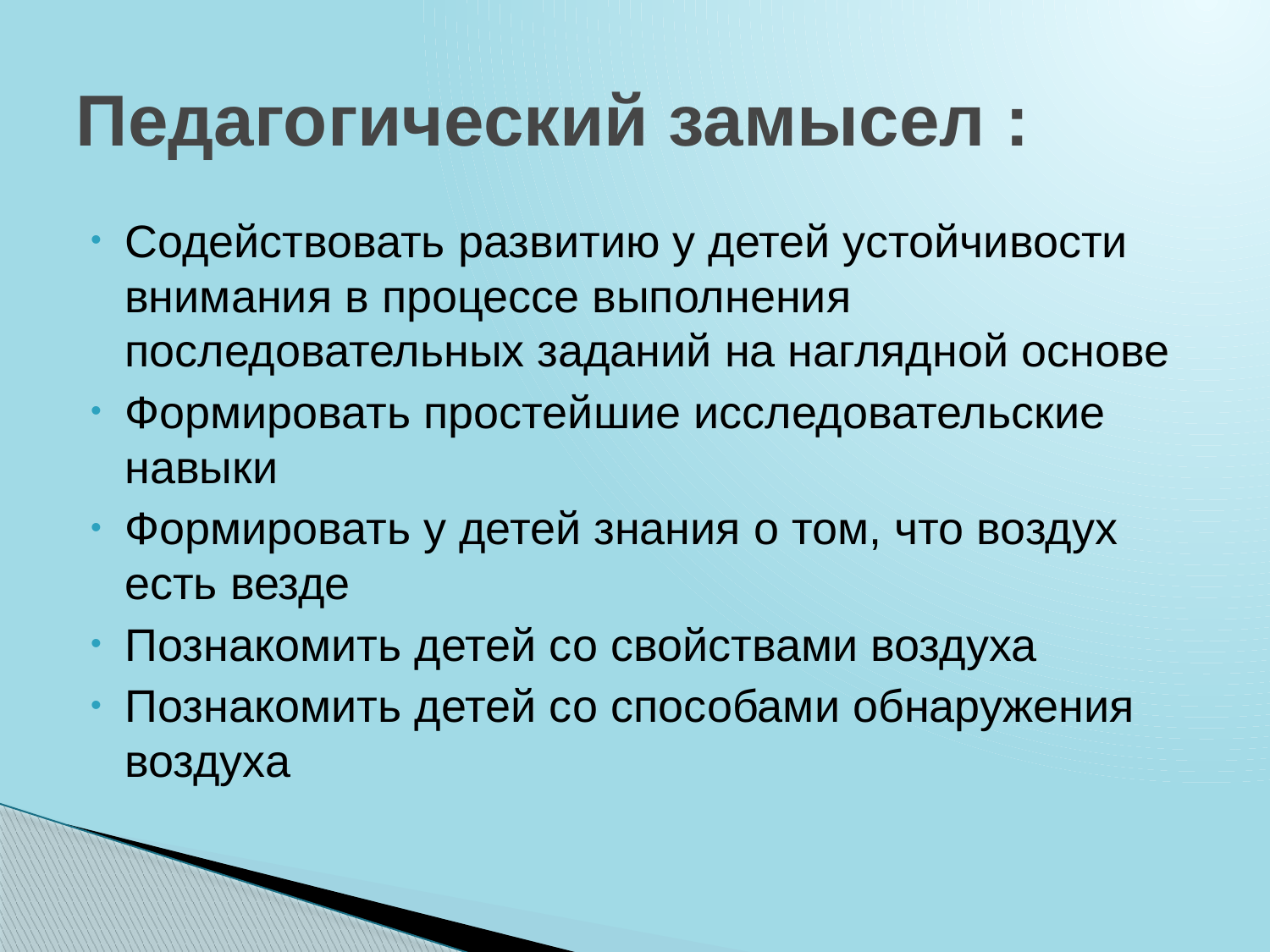

# Педагогический замысел :
Содействовать развитию у детей устойчивости внимания в процессе выполнения последовательных заданий на наглядной основе
Формировать простейшие исследовательские навыки
Формировать у детей знания о том, что воздух есть везде
Познакомить детей со свойствами воздуха
Познакомить детей со способами обнаружения воздуха